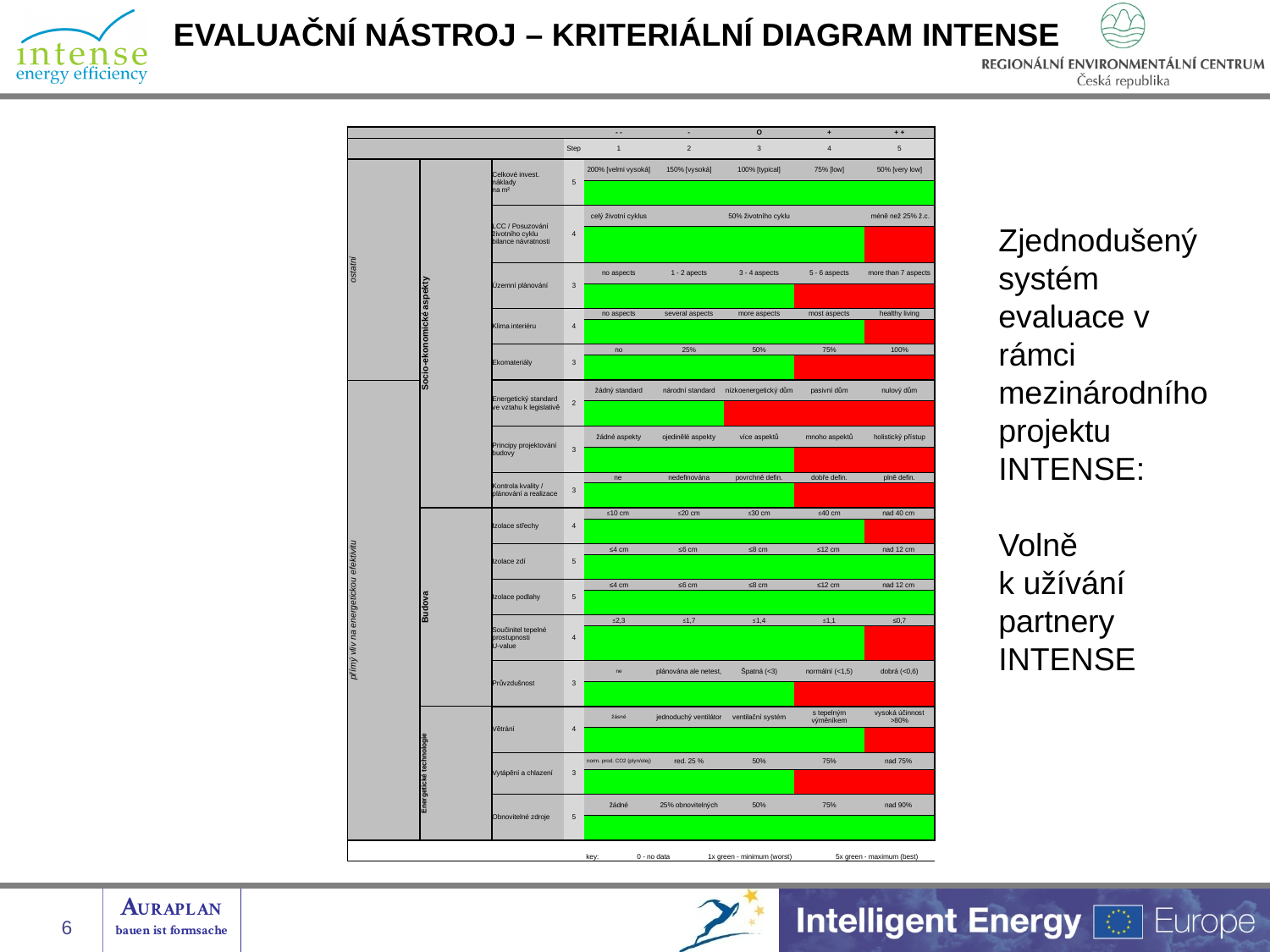

EVALUAČNÍ NÁSTROJ – KRITERIÁLNÍ DIAGRAM INTENSE
|  |  |  |  | - - | - | O | + | + + |
| --- | --- | --- | --- | --- | --- | --- | --- | --- |
|  |  |  | Step | 1 | 2 | 3 | 4 | 5 |
| ostatní | Socio-ekonomické aspekty | Celkové invest. náklady na m² | 5 | 200% [velmi vysoká] | 150% [vysoká] | 100% [typical] | 75% [low] | 50% [very low] |
|  |  |  |  | 5 | 5 | 5 | 5 | 5 |
|  |  | LCC / Posuzování životního cyklu bilance návratnosti | 4 | celý životní cyklus |  | 50% životního cyklu |  | méně než 25% ž.c. |
|  |  |  |  | 4 | 4 | 4 | 4 | 4 |
|  |  | Územní plánování | 3 | no aspects | 1 - 2 apects | 3 - 4 aspects | 5 - 6 aspects | more than 7 aspects |
|  |  |  |  | 3 | 3 | 3 | 3 | 3 |
|  |  | Klima interiéru | 4 | no aspects | several aspects | more aspects | most aspects | healthy living |
|  |  |  |  | 4 | 4 | 4 | 4 | 4 |
|  |  | Ekomateriály | 3 | no | 25% | 50% | 75% | 100% |
|  |  |  |  | 3 | 3 | 3 | 3 | 3 |
| přímý vliv na energetickou efektivitu |  | Energetický standard ve vztahu k legislativě | 2 | žádný standard | národní standard | nízkoenergetický dům | pasivní dům | nulový dům |
|  |  |  |  | 2 | 2 | 2 | 2 | 2 |
|  |  | Principy projektování budovy | 3 | žádné aspekty | ojedinělé aspekty | více aspektů | mnoho aspektů | holistický přístup |
|  |  |  |  | 3 | 3 | 3 | 3 | 3 |
|  |  | Kontrola kvality / plánování a realizace | 3 | ne | nedefinována | povrchně defin. | dobře defin. | plně defin. |
|  |  |  |  | 3 | 3 | 3 | 3 | 3 |
|  | Budova | Izolace střechy | 4 | ≤10 cm | ≤20 cm | ≤30 cm | ≤40 cm | nad 40 cm |
|  |  |  |  | 4 | 4 | 4 | 4 | 4 |
|  |  | Izolace zdí | 5 | ≤4 cm | ≤6 cm | ≤8 cm | ≤12 cm | nad 12 cm |
|  |  |  |  | 5 | 5 | 5 | 5 | 5 |
|  |  | Izolace podlahy | 5 | ≤4 cm | ≤6 cm | ≤8 cm | ≤12 cm | nad 12 cm |
|  |  |  |  | 5 | 5 | 5 | 5 | 5 |
|  |  | Součinitel tepelné prostupnosti U-value | 4 | ≤2,3 | ≤1,7 | ≤1,4 | ≤1,1 | ≤0,7 |
|  |  |  |  | 4 | 4 | 4 | 4 | 4 |
|  |  | Průvzdušnost | 3 | ne | plánována ale netest, | Špatná (<3) | normální (<1,5) | dobrá (<0,6) |
|  |  |  |  | 3 | 3 | 3 | 3 | 3 |
|  | Energetické technologie | Větrání | 4 | žásné | jednoduchý ventilátor | ventilační systém | s tepelným výměníkem | vysoká účinnost >80% |
|  |  |  |  | 4 | 4 | 4 | 4 | 4 |
|  |  | Vytápění a chlazení | 3 | norm. prod. CO2 (plyn/olej) | red. 25 % | 50% | 75% | nad 75% |
|  |  |  |  | 3 | 3 | 3 | 3 | 3 |
|  |  | Obnovitelné zdroje | 5 | žádné | 25% obnovitelných | 50% | 75% | nad 90% |
|  |  |  |  | 5 | 5 | 5 | 5 | 5 |
|  |  |  |  | key: 0 - no data 1x green - minimum (worst) 5x green - maximum (best) |  |  |  |  |
Zjednodušený systém evaluace v rámci mezinárodního projektu INTENSE:

Volně
k užívání partnery INTENSE
6